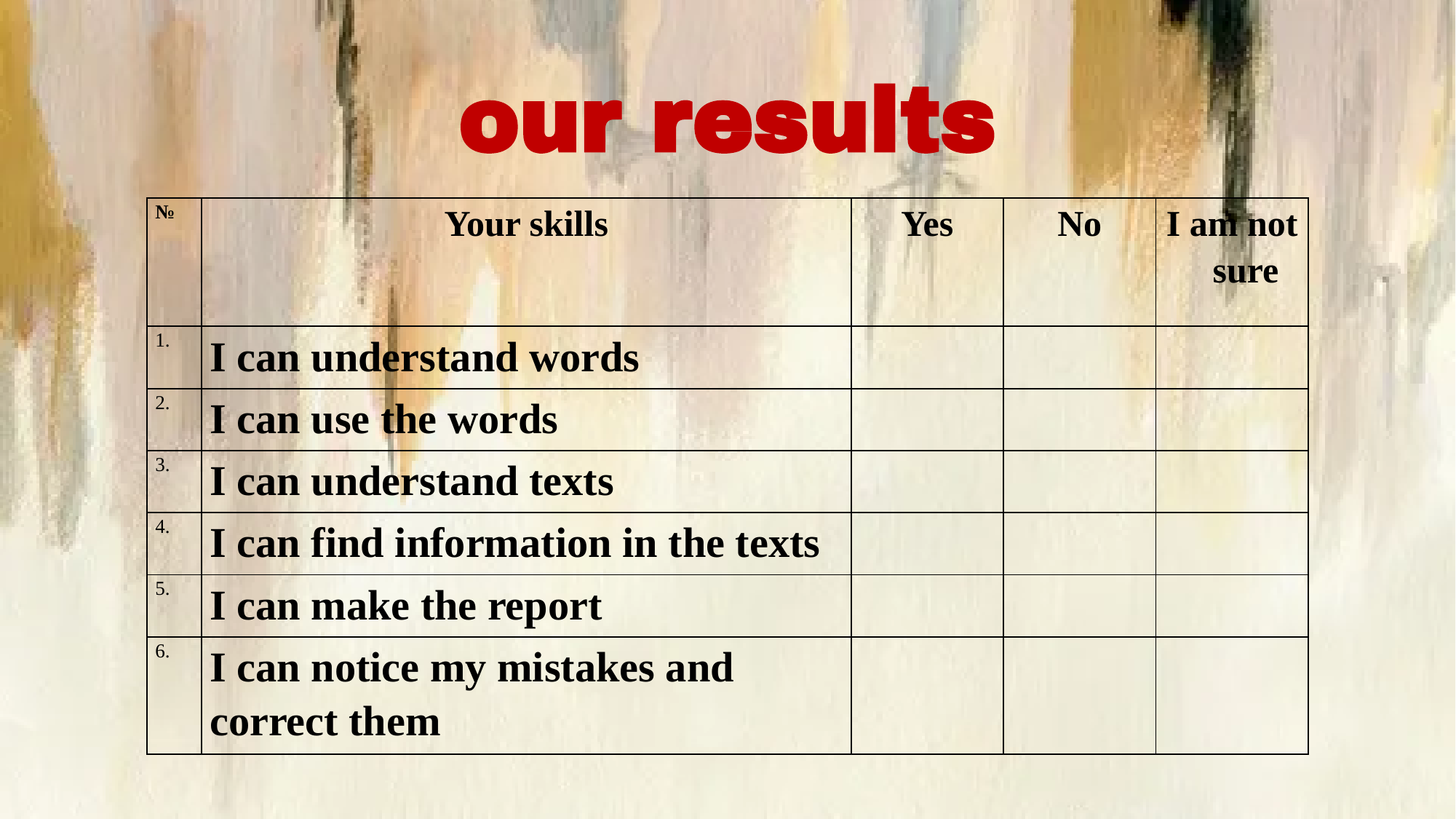

our results
| № | Your skills | Yes | No | I am not sure |
| --- | --- | --- | --- | --- |
| 1. | I can understand words |  |  |  |
| 2. | I can use the words |  |  |  |
| 3. | I can understand texts |  |  |  |
| 4. | I can find information in the texts |  |  |  |
| 5. | I can make the report |  |  |  |
| 6. | I can notice my mistakes and correct them |  |  |  |